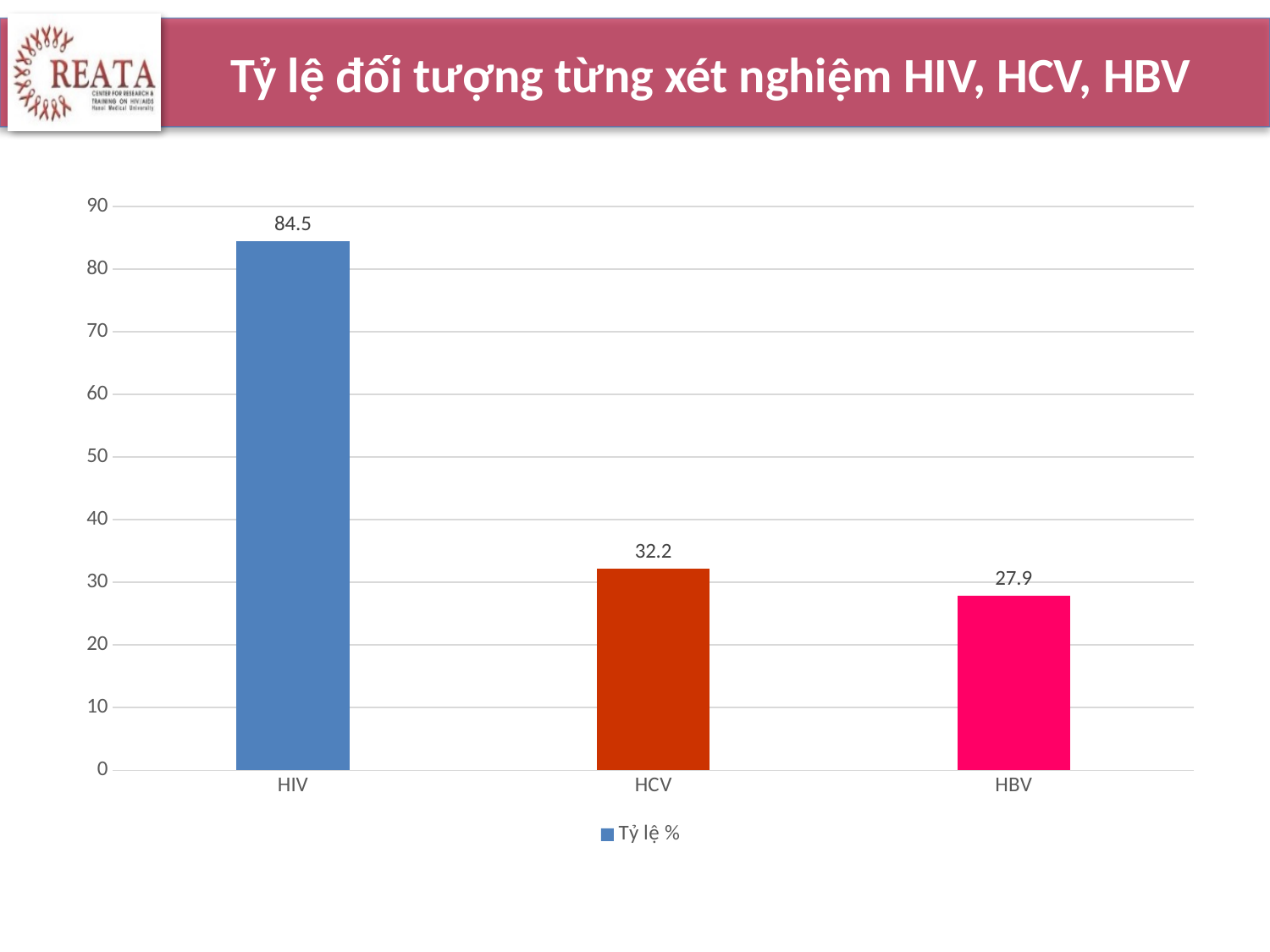

# Tỷ lệ đối tượng từng xét nghiệm HIV, HCV, HBV

### Chart

| Category | Tỷ lệ % |
|---|---|
| HIV | 84.5 |
| HCV | 32.2 |
| HBV | 27.9 |